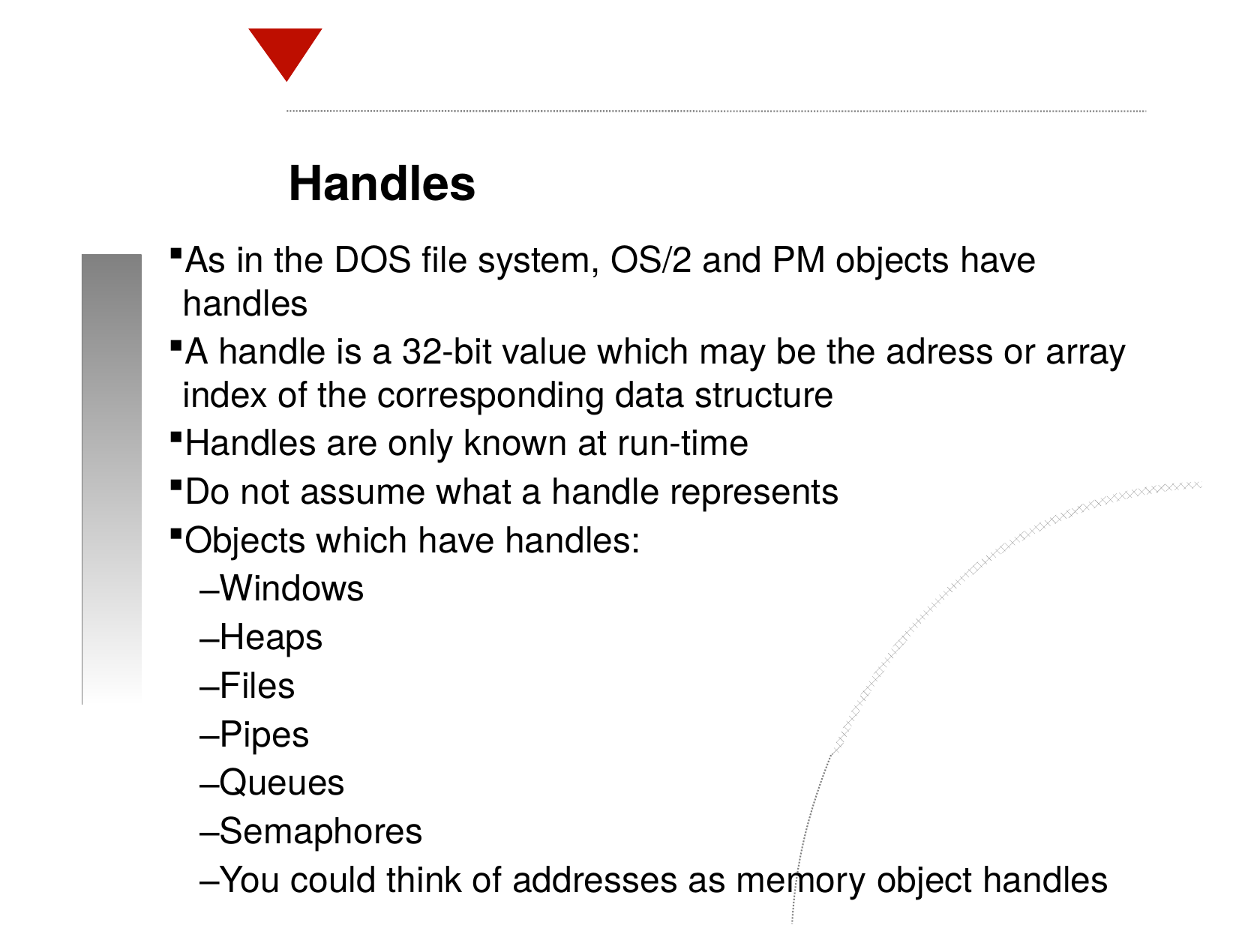

Handles
As in the DOS file system, OS/2 and PM objects have handles
A handle is a 32-bit value which may be the adress or array index of the corresponding data structure
Handles are only known at run-time
Do not assume what a handle represents
Objects which have handles:
Windows
Heaps
Files
Pipes
Queues
Semaphores
You could think of addresses as memory object handles